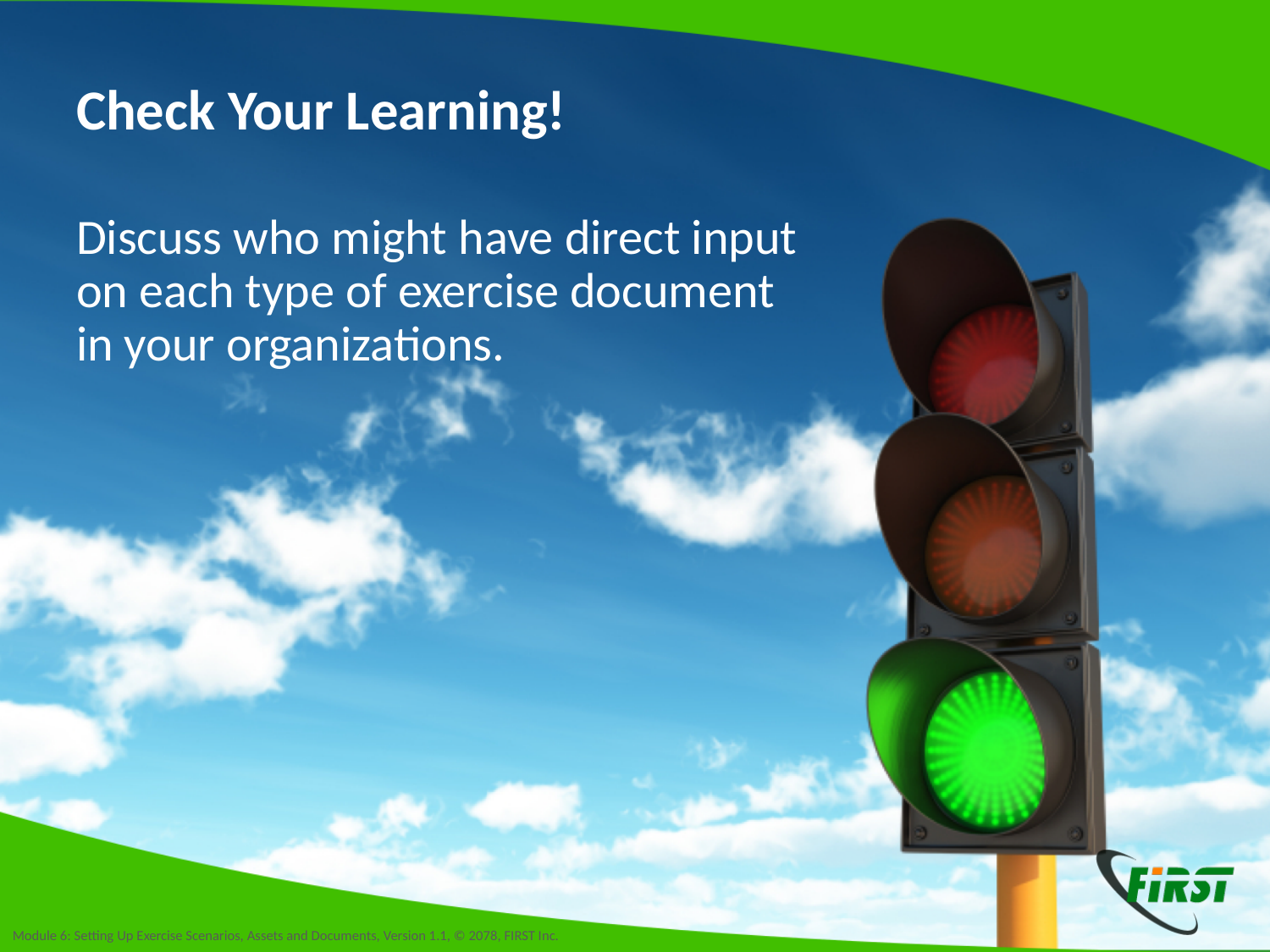

# Check Your Learning!
Discuss who might have direct input on each type of exercise document in your organizations.